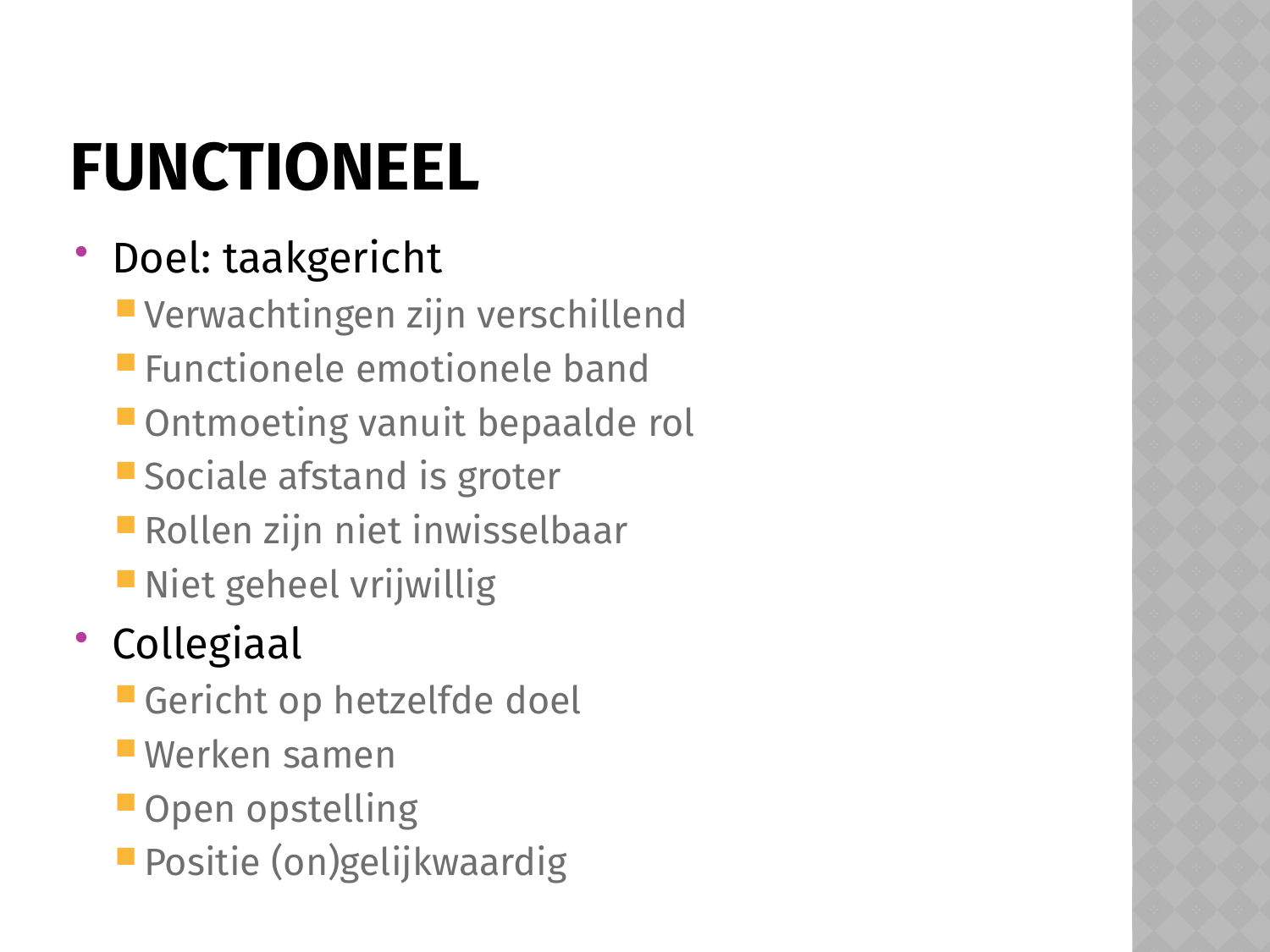

# Functioneel
Doel: taakgericht
Verwachtingen zijn verschillend
Functionele emotionele band
Ontmoeting vanuit bepaalde rol
Sociale afstand is groter
Rollen zijn niet inwisselbaar
Niet geheel vrijwillig
Collegiaal
Gericht op hetzelfde doel
Werken samen
Open opstelling
Positie (on)gelijkwaardig